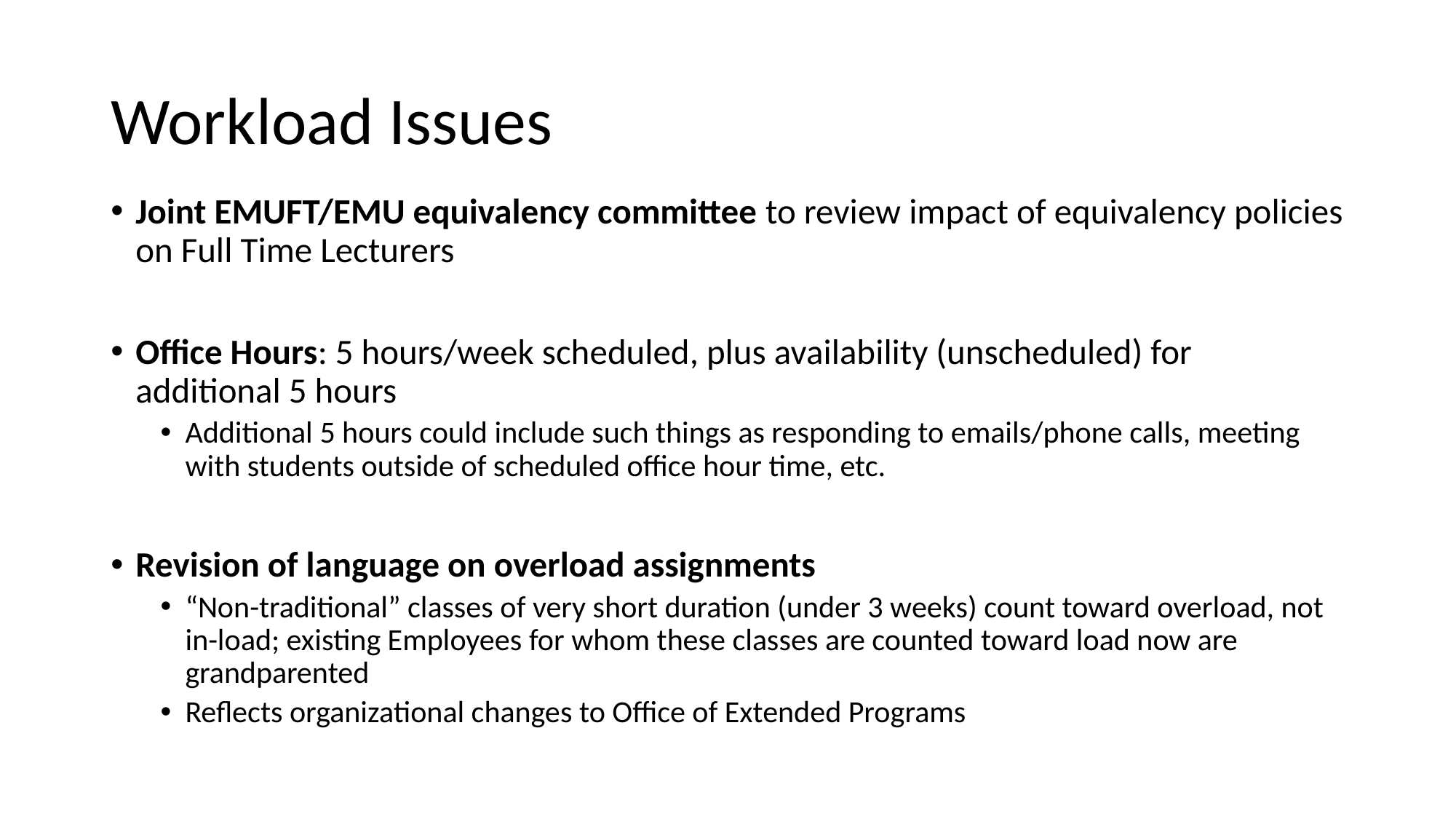

# Workload Issues
Joint EMUFT/EMU equivalency committee to review impact of equivalency policies on Full Time Lecturers

Office Hours: 5 hours/week scheduled, plus availability (unscheduled) for additional 5 hours
Additional 5 hours could include such things as responding to emails/phone calls, meeting with students outside of scheduled office hour time, etc.

Revision of language on overload assignments
“Non-traditional” classes of very short duration (under 3 weeks) count toward overload, not in-load; existing Employees for whom these classes are counted toward load now are grandparented
Reflects organizational changes to Office of Extended Programs